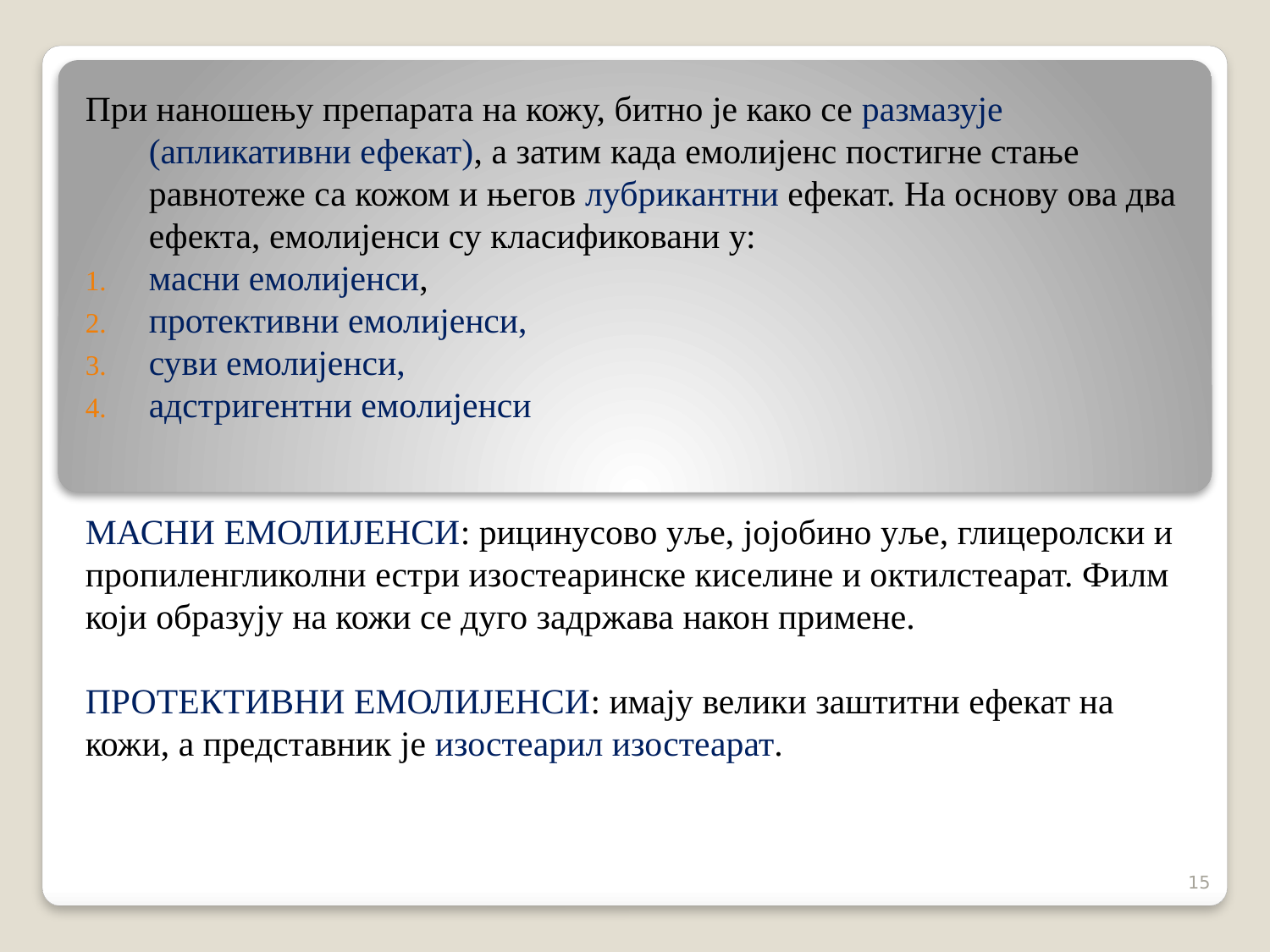

При наношењу препарата на кожу, битно је како се размазује (апликативни ефекат), а затим када емолијенс постигне стање равнотеже са кожом и његов лубрикантни ефекат. На основу ова два ефекта, емолијенси су класификовани у:
масни емолијенси,
протективни емолијенси,
суви емолијенси,
адстригентни емолијенси

МАСНИ ЕМОЛИЈЕНСИ: рицинусово уље, јојобино уље, глицеролски и пропиленгликолни естри изостеаринске киселине и октилстеарат. Филм који образују на кожи се дуго задржава након примене.

ПРОТЕКТИВНИ ЕМОЛИЈЕНСИ: имају велики заштитни ефекат на кожи, а представник је изостеарил изостеарат.
15